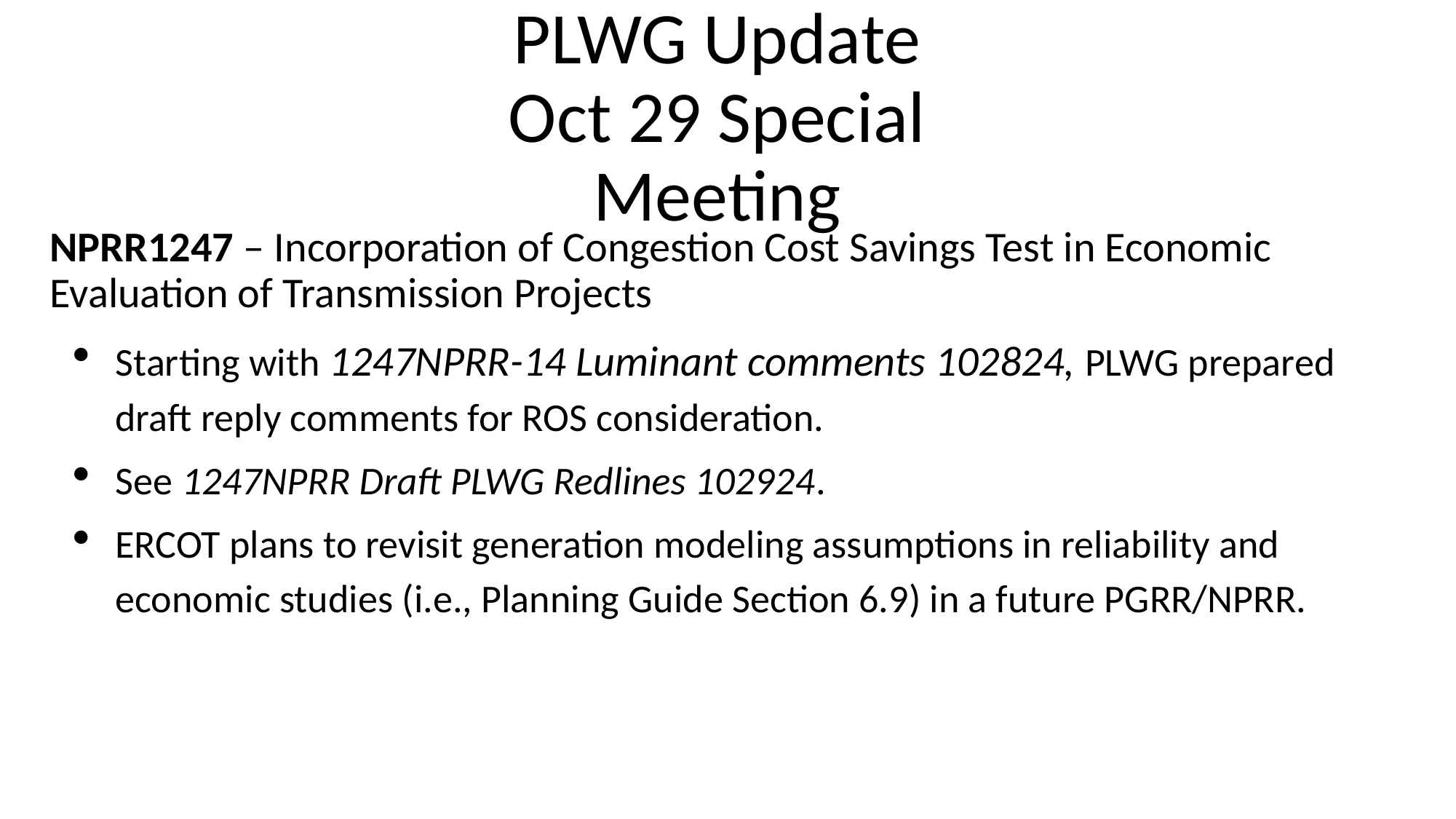

# PLWG Update Oct 29 Special Meeting
NPRR1247 – Incorporation of Congestion Cost Savings Test in Economic Evaluation of Transmission Projects
Starting with 1247NPRR-14 Luminant comments 102824, PLWG prepared draft reply comments for ROS consideration.
See 1247NPRR Draft PLWG Redlines 102924.
ERCOT plans to revisit generation modeling assumptions in reliability and economic studies (i.e., Planning Guide Section 6.9) in a future PGRR/NPRR.